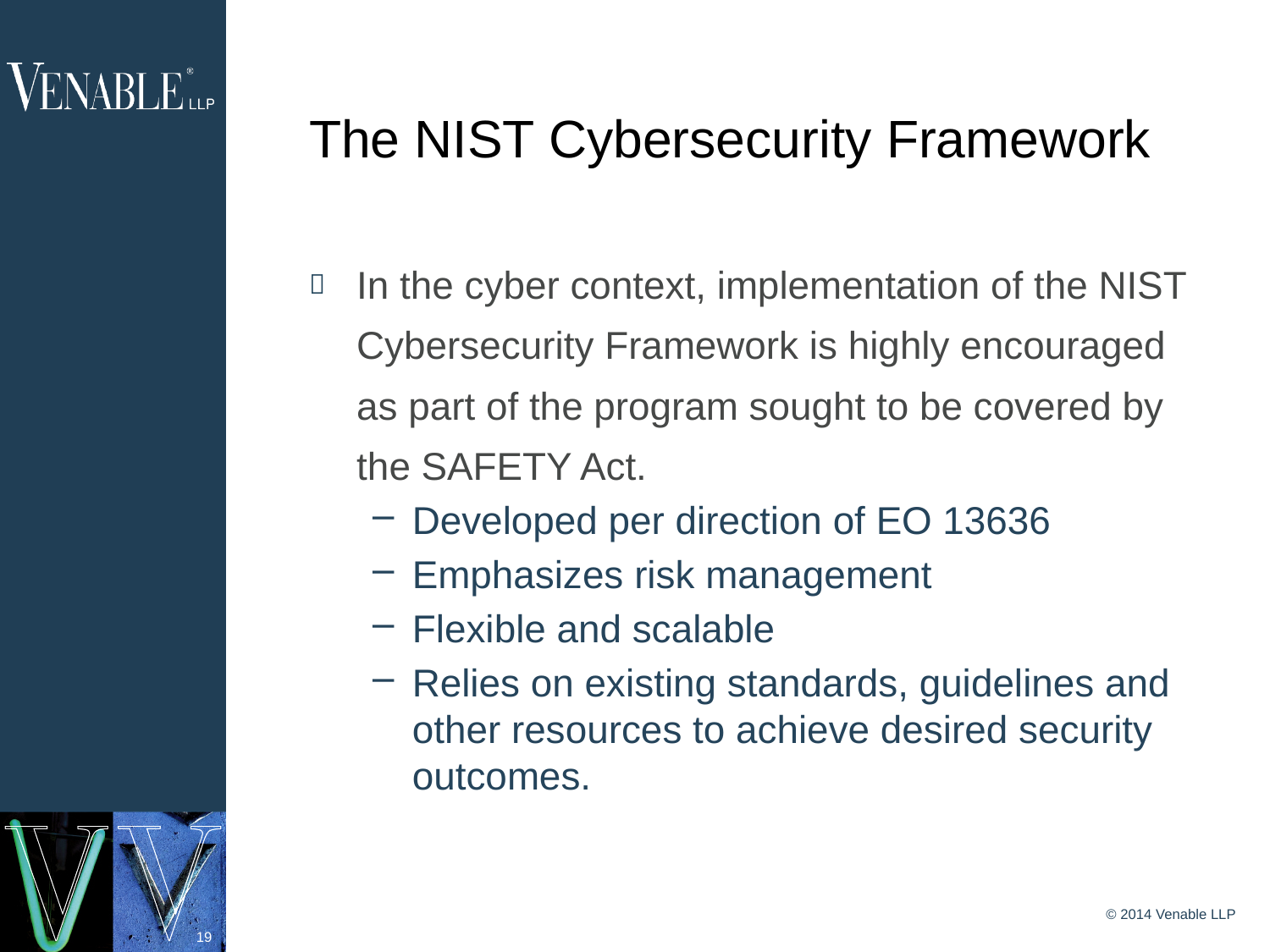

# The NIST Cybersecurity Framework
In the cyber context, implementation of the NIST Cybersecurity Framework is highly encouraged as part of the program sought to be covered by the SAFETY Act.
Developed per direction of EO 13636
Emphasizes risk management
Flexible and scalable
Relies on existing standards, guidelines and other resources to achieve desired security outcomes.
© 2014 Venable LLP